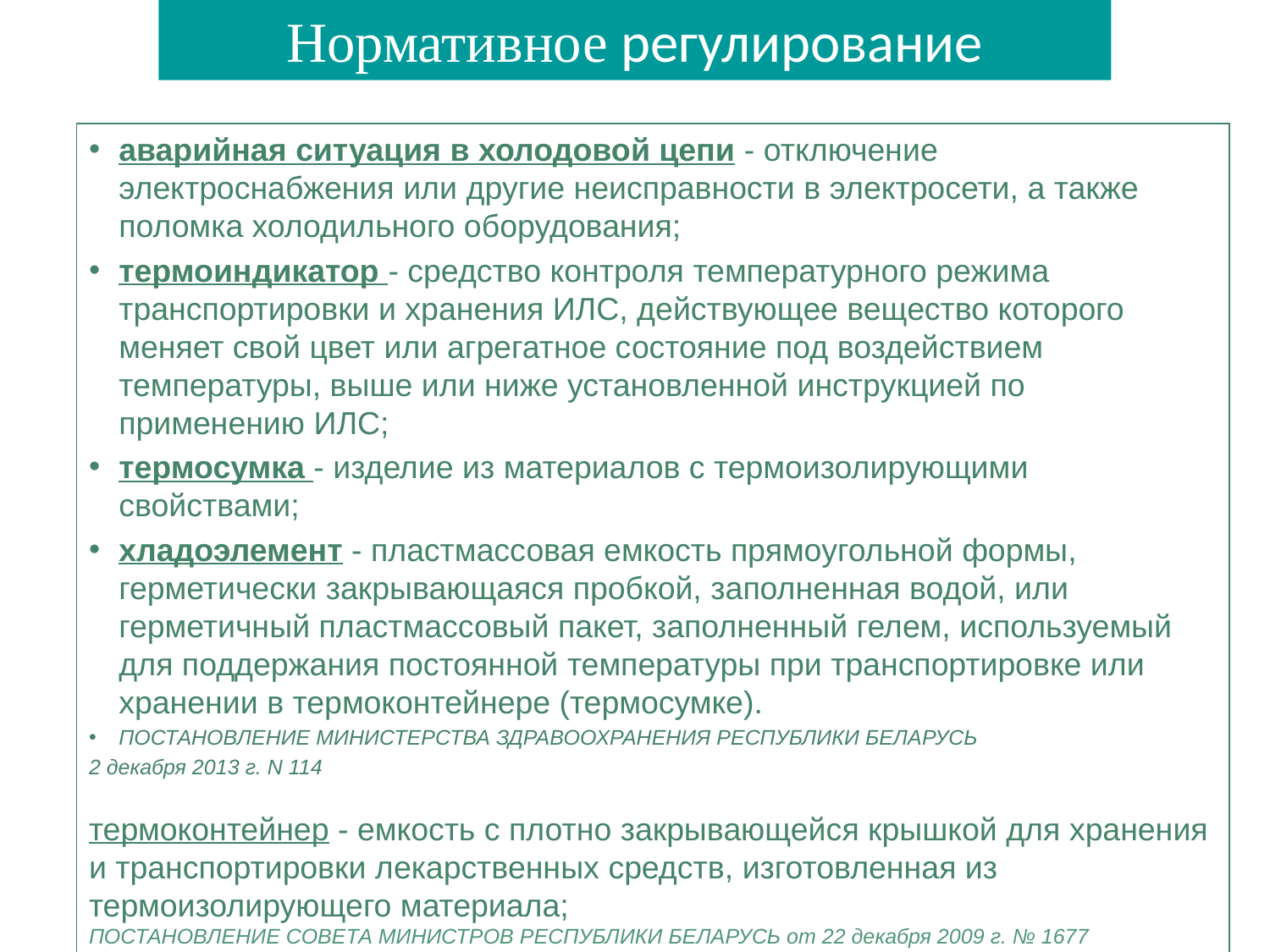

Нормативное регулирование
аварийная ситуация в холодовой цепи - отключение электроснабжения или другие неисправности в электросети, а также поломка холодильного оборудования;
термоиндикатор - средство контроля температурного режима транспортировки и хранения ИЛС, действующее вещество которого меняет свой цвет или агрегатное состояние под воздействием температуры, выше или ниже установленной инструкцией по применению ИЛС;
термосумка - изделие из материалов с термоизолирующими свойствами;
хладоэлемент - пластмассовая емкость прямоугольной формы, герметически закрывающаяся пробкой, заполненная водой, или герметичный пластмассовый пакет, заполненный гелем, используемый для поддержания постоянной температуры при транспортировке или хранении в термоконтейнере (термосумке).
ПОСТАНОВЛЕНИЕ МИНИСТЕРСТВА ЗДРАВООХРАНЕНИЯ РЕСПУБЛИКИ БЕЛАРУСЬ
2 декабря 2013 г. N 114

термоконтейнер - емкость с плотно закрывающейся крышкой для хранения и транспортировки лекарственных средств, изготовленная из термоизолирующего материала;
ПОСТАНОВЛЕНИЕ СОВЕТА МИНИСТРОВ РЕСПУБЛИКИ БЕЛАРУСЬ от 22 декабря 2009 г. № 1677